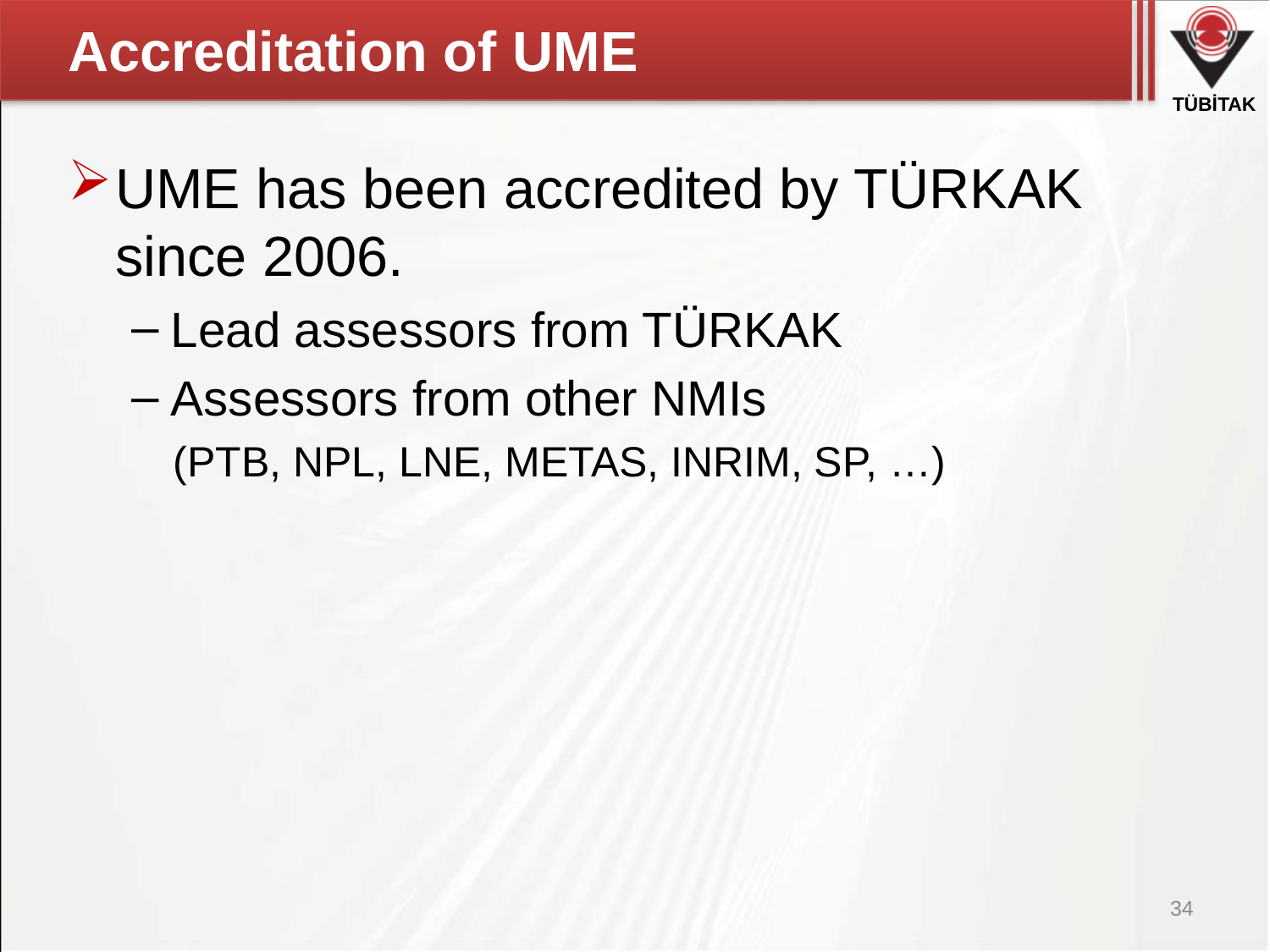

# Accreditation of UME
UME has been accredited by TÜRKAK since 2006.
Lead assessors from TÜRKAK
Assessors from other NMIs
(PTB, NPL, LNE, METAS, INRIM, SP, …)
34